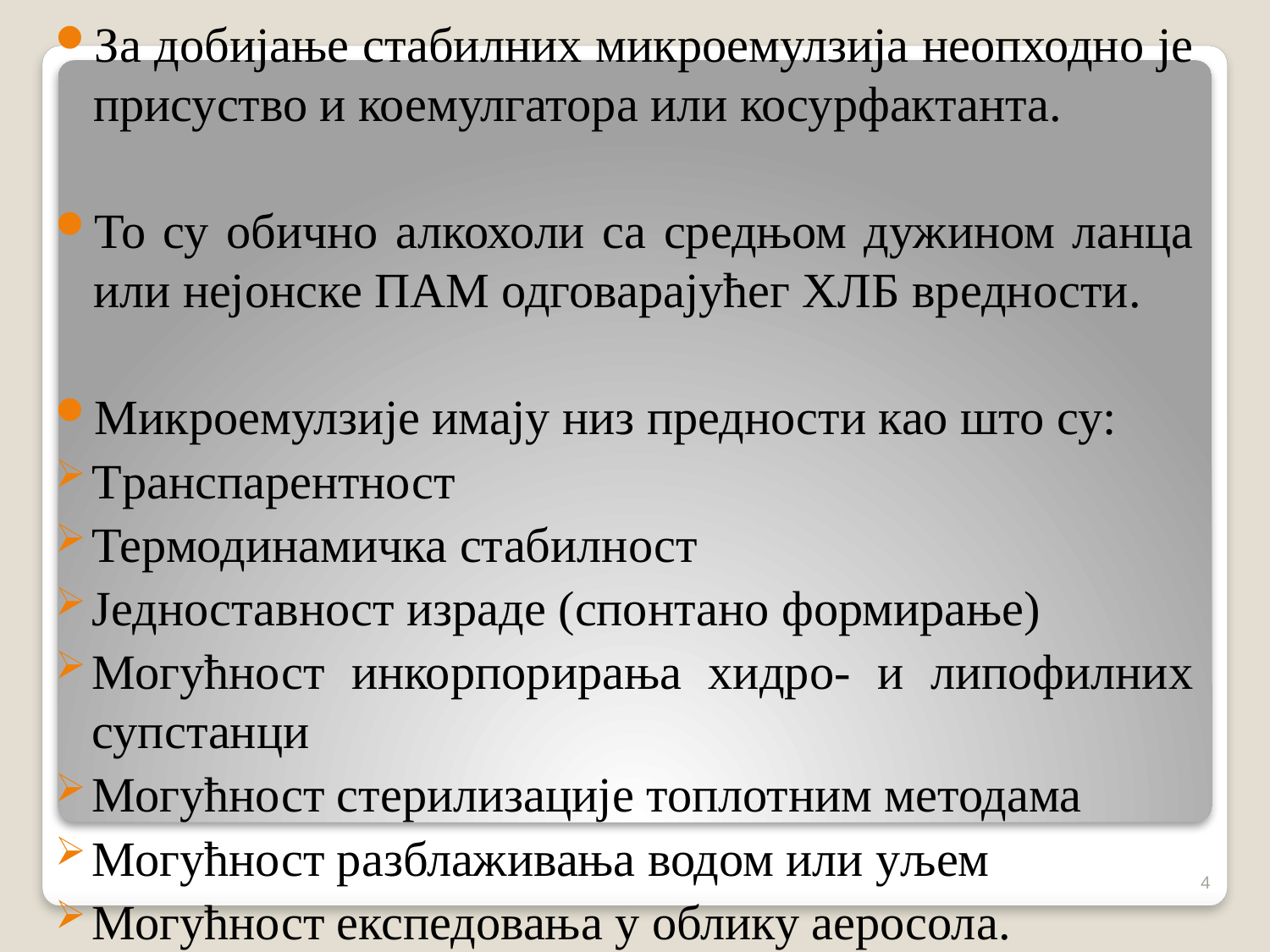

За добијање стабилних микроемулзија неопходно је присуство и коемулгатора или косурфактанта.

То су обично алкохоли са средњом дужином ланца или нејонске ПАМ одговарајућег ХЛБ вредности.

Микроемулзије имају низ предности као што су:
Транспарентност
Термодинамичка стабилност
Једноставност израде (спонтано формирање)
Могућност инкорпорирања хидро- и липофилних супстанци
Могућност стерилизације топлотним методама
Могућност разблаживања водом или уљем
Могућност експедовања у облику аеросола.

4